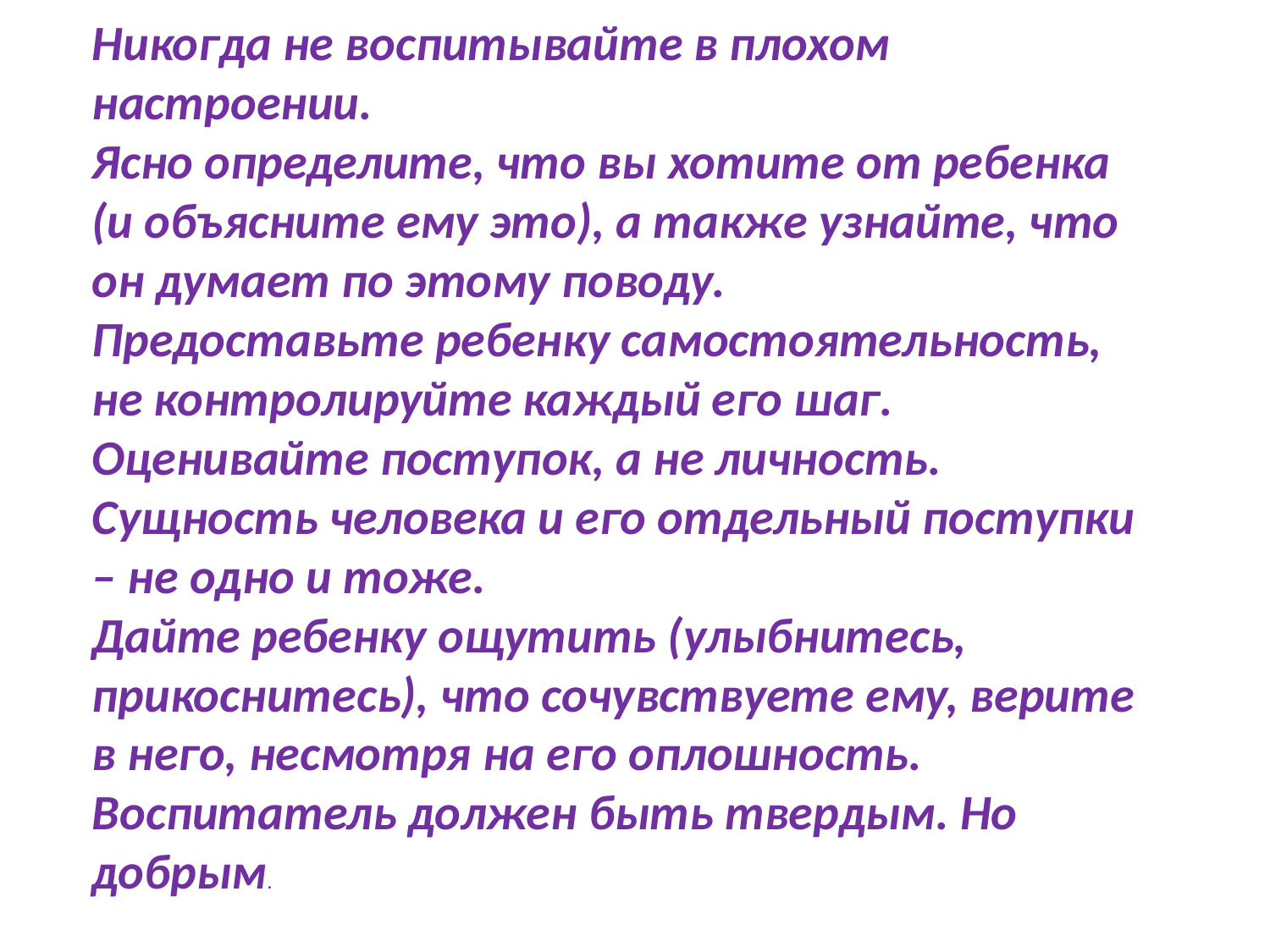

Никогда не воспитывайте в плохом настроении.
Ясно определите, что вы хотите от ребенка (и объясните ему это), а также узнайте, что он думает по этому поводу.
Предоставьте ребенку самостоятельность, не контролируйте каждый его шаг.
Оценивайте поступок, а не личность. Сущность человека и его отдельный поступки – не одно и тоже.
Дайте ребенку ощутить (улыбнитесь, прикоснитесь), что сочувствуете ему, верите в него, несмотря на его оплошность.
Воспитатель должен быть твердым. Но добрым.